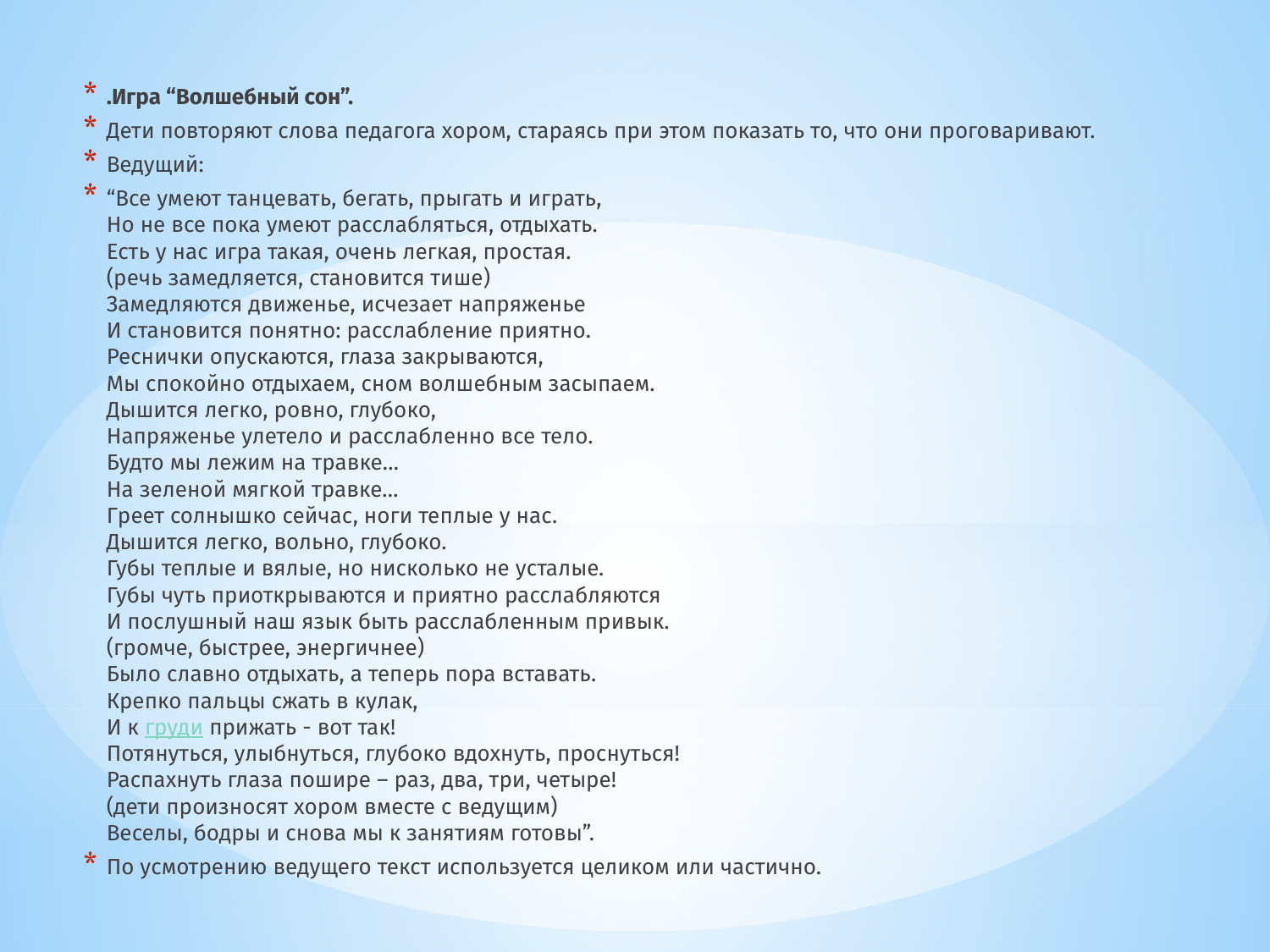

.Игра “Волшебный сон”.
Дети повторяют слова педагога хором, стараясь при этом показать то, что они проговаривают.
Ведущий:
“Все умеют танцевать, бегать, прыгать и играть,
Но не все пока умеют расслабляться, отдыхать.
Есть у нас игра такая, очень легкая, простая.
(речь замедляется, становится тише)
Замедляются движенье, исчезает напряженье
И становится понятно: расслабление приятно.
Реснички опускаются, глаза закрываются,
Мы спокойно отдыхаем, сном волшебным засыпаем.
Дышится легко, ровно, глубоко,
Напряженье улетело и расслабленно все тело.
Будто мы лежим на травке…
На зеленой мягкой травке…
Греет солнышко сейчас, ноги теплые у нас.
Дышится легко, вольно, глубоко.
Губы теплые и вялые, но нисколько не усталые.
Губы чуть приоткрываются и приятно расслабляются
И послушный наш язык быть расслабленным привык.
(громче, быстрее, энергичнее)
Было славно отдыхать, а теперь пора вставать.
Крепко пальцы сжать в кулак,
И к груди прижать - вот так!
Потянуться, улыбнуться, глубоко вдохнуть, проснуться!
Распахнуть глаза пошире – раз, два, три, четыре!
(дети произносят хором вместе с ведущим)
Веселы, бодры и снова мы к занятиям готовы”.
По усмотрению ведущего текст используется целиком или частично.